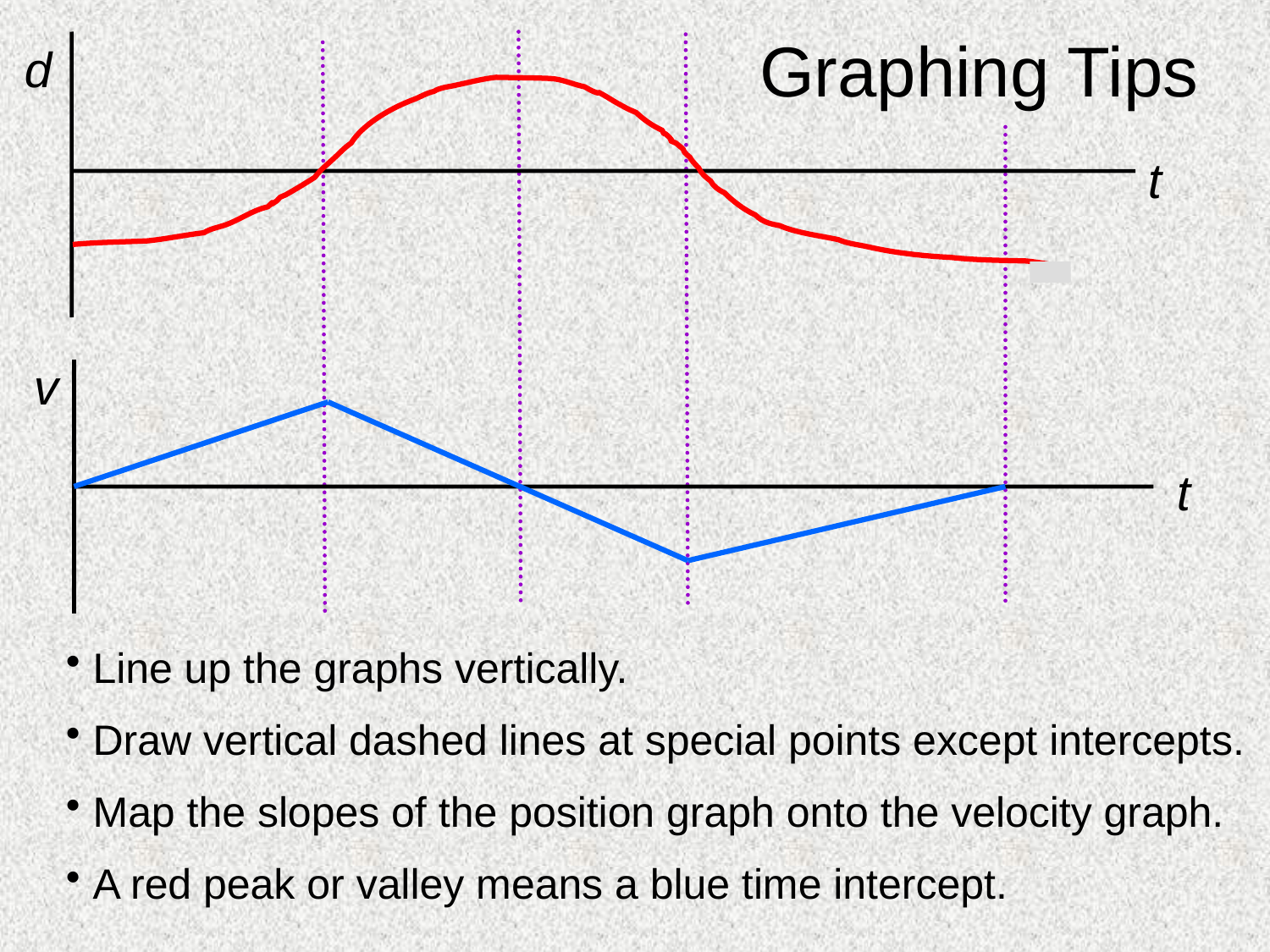

# Graphing Tips
 d

t

v

t

 Line up the graphs vertically.
 Draw vertical dashed lines at special points except intercepts.
 Map the slopes of the position graph onto the velocity graph.
 A red peak or valley means a blue time intercept.